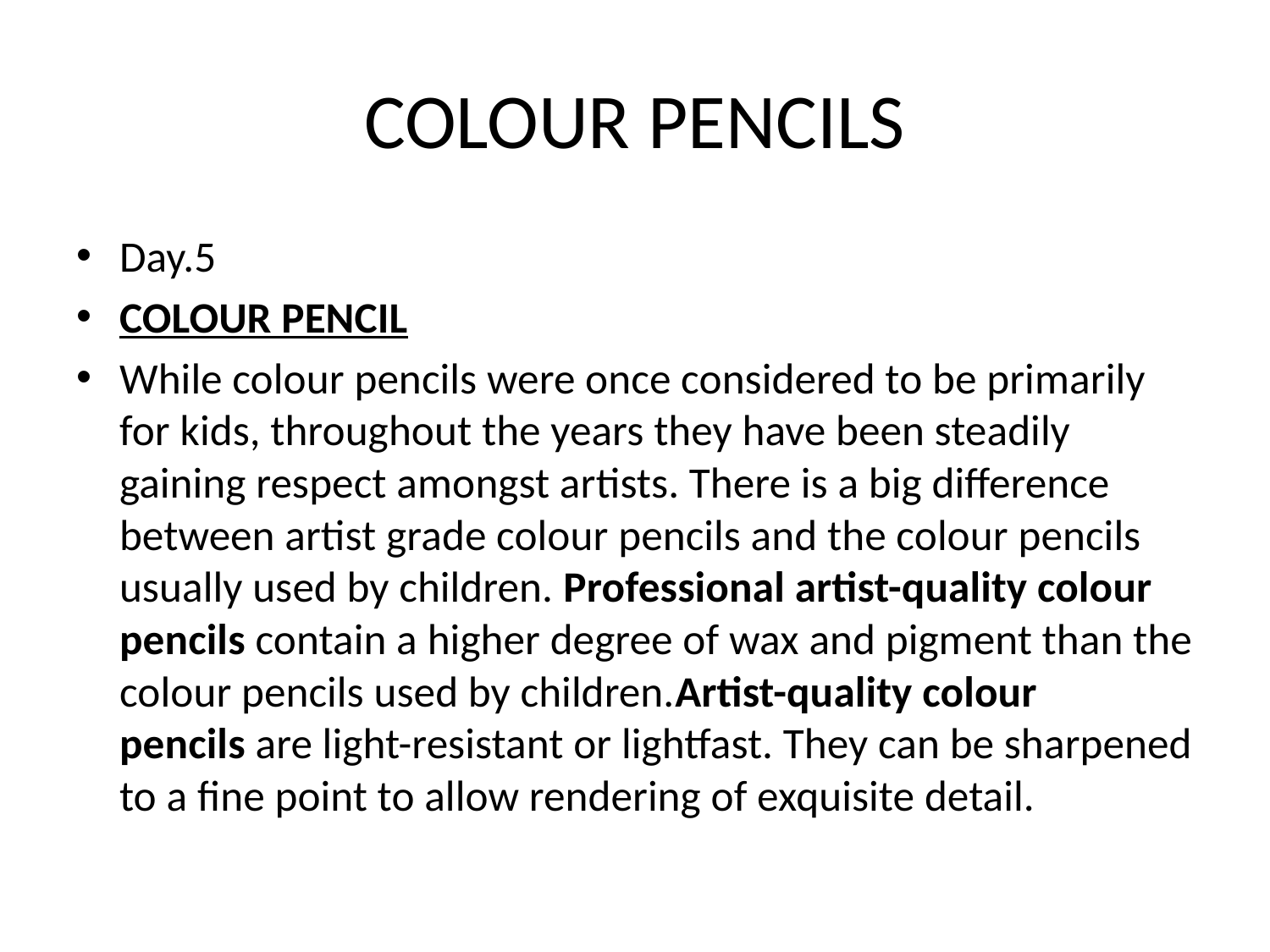

# COLOUR PENCILS
Day.5
COLOUR PENCIL
While colour pencils were once considered to be primarily for kids, throughout the years they have been steadily gaining respect amongst artists. There is a big difference between artist grade colour pencils and the colour pencils usually used by children. Professional artist-quality colour pencils contain a higher degree of wax and pigment than the colour pencils used by children.Artist-quality colour pencils are light-resistant or lightfast. They can be sharpened to a fine point to allow rendering of exquisite detail.